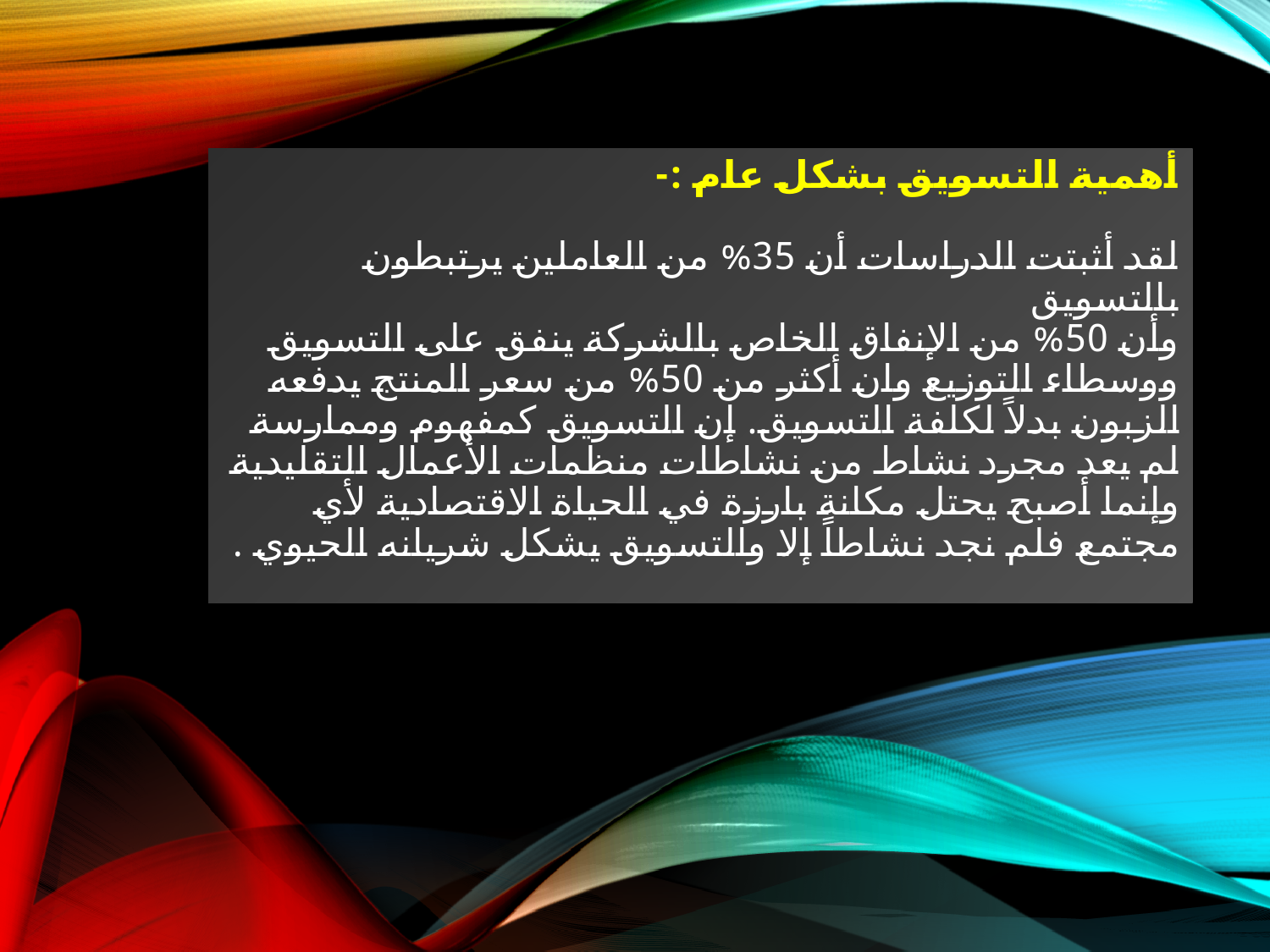

# أهمية التسويق بشكل عام :- لقد أثبتت الدراسات أن 35% من العاملين يرتبطون بالتسويق وأن 50% من الإنفاق الخاص بالشركة ينفق على التسويق ووسطاء التوزيع وان أكثر من 50% من سعر المنتج يدفعه الزبون بدلاً لكلفة التسويق. إن التسويق كمفهوم وممارسة لم يعد مجرد نشاط من نشاطات منظمات الأعمال التقليدية وإنما أصبح يحتل مكانة بارزة في الحياة الاقتصادية لأي مجتمع فلم نجد نشاطاً إلا والتسويق يشكل شريانه الحيوي .